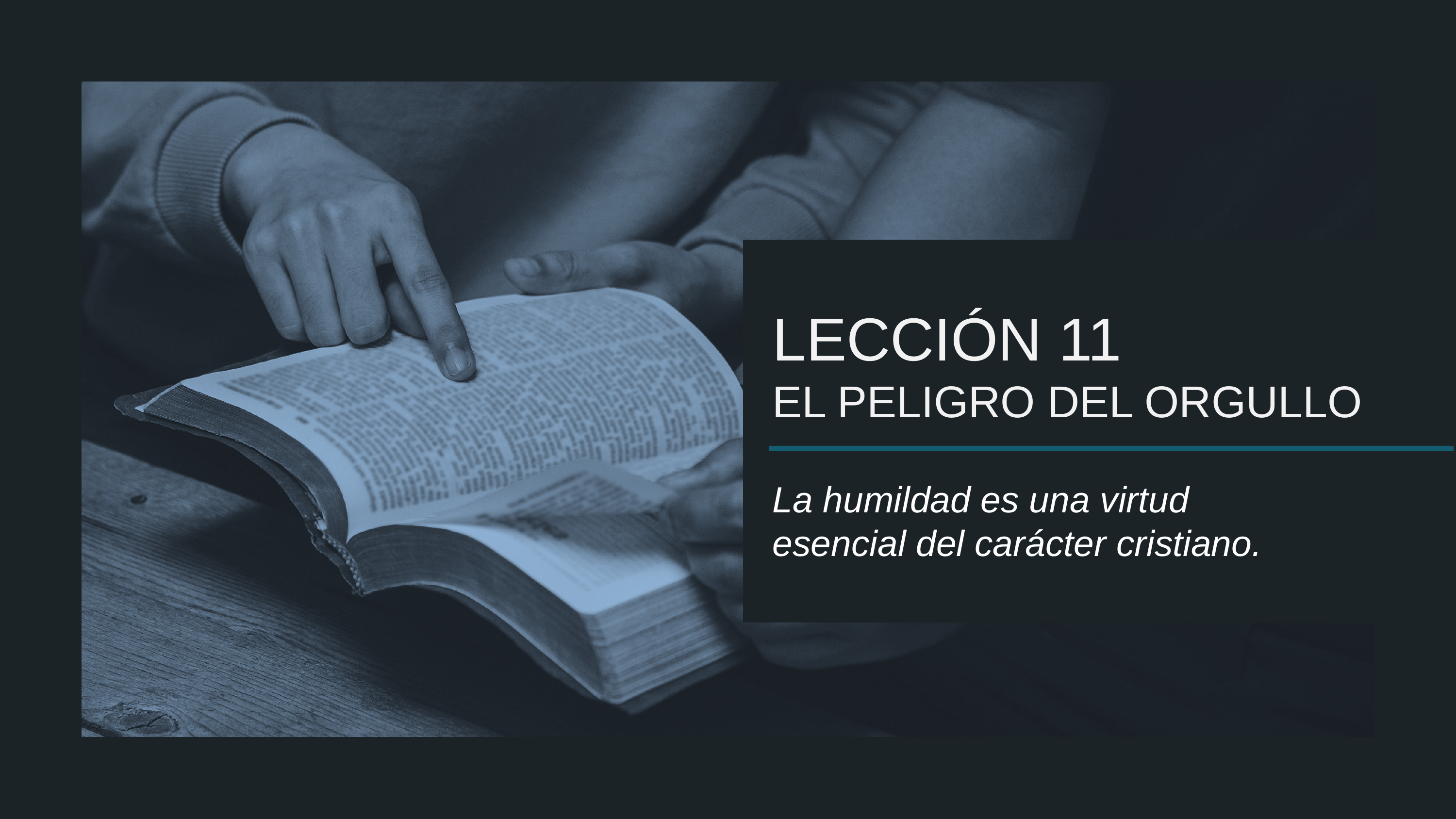

LECCIÓN 11
EL PELIGRO DEL ORGULLO
La humildad es una virtud esencial del carácter cristiano.